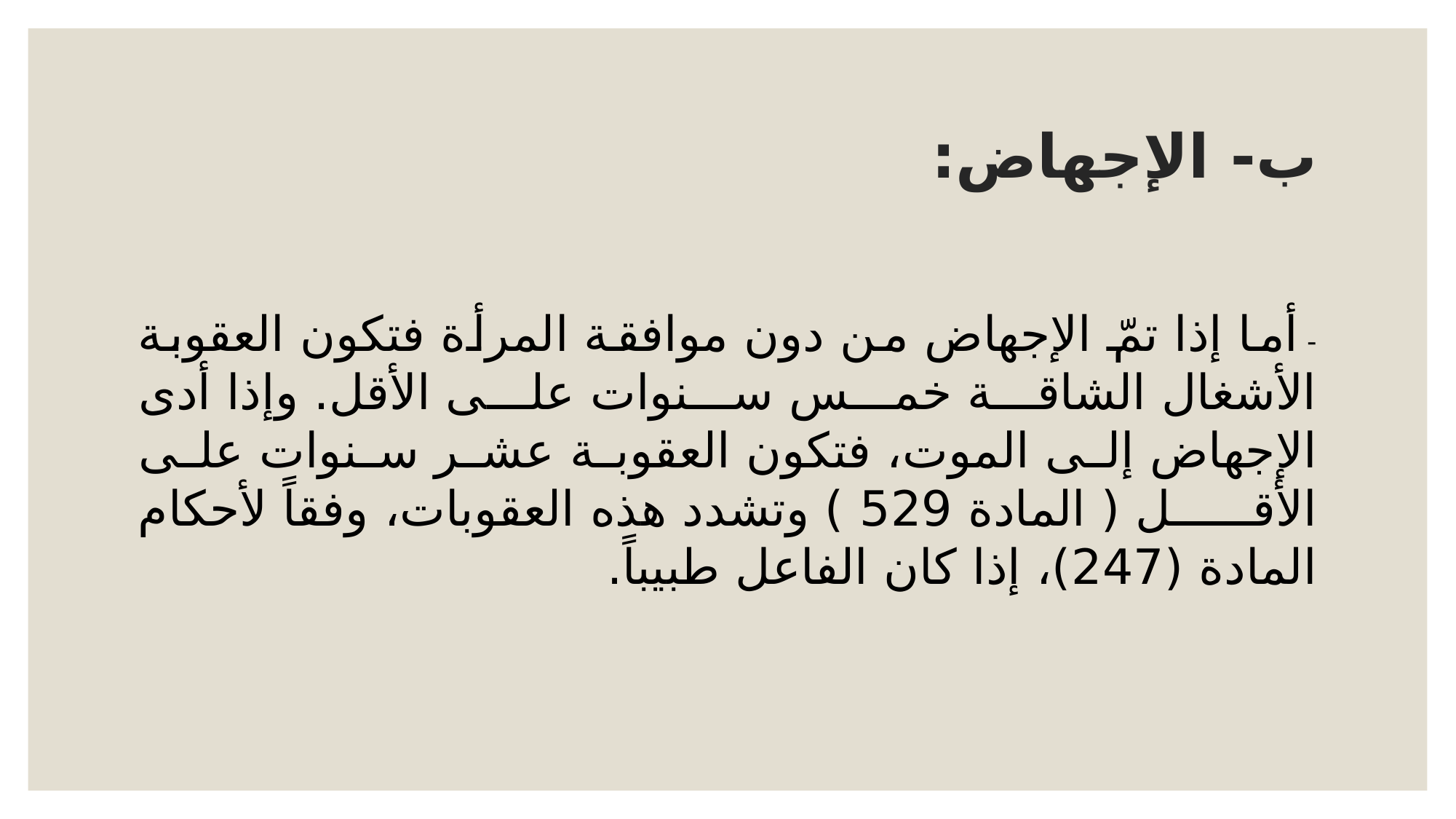

# ب- الإجهاض:

- أما إذا تمّ الإجهاض من دون موافقة المرأة فتكون العقوبة الأشغال الشاقة خمس سنوات على الأقل. وإذا أدى الإجهاض إلى الموت، فتكون العقوبة عشر سنوات على الأقل ( المادة 529 ) وتشدد هذه العقوبات، وفقاً لأحكام المادة (247)، إذا كان الفاعل طبيباً.